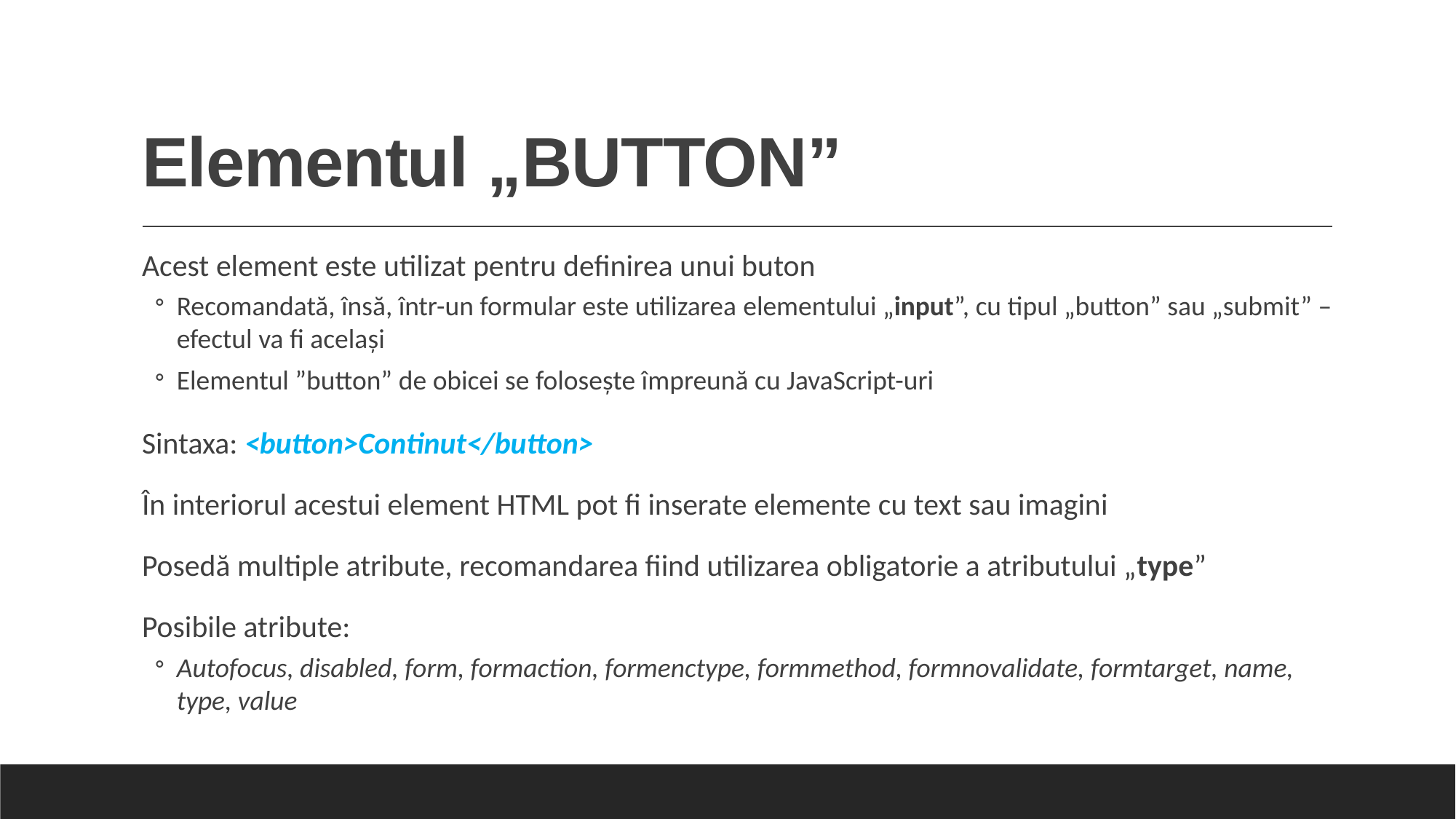

# Elementul „BUTTON”
Acest element este utilizat pentru definirea unui buton
Recomandată, însă, într-un formular este utilizarea elementului „input”, cu tipul „button” sau „submit” – efectul va fi acelaşi
Elementul ”button” de obicei se folosește împreună cu JavaScript-uri
Sintaxa: <button>Continut</button>
În interiorul acestui element HTML pot fi inserate elemente cu text sau imagini
Posedă multiple atribute, recomandarea fiind utilizarea obligatorie a atributului „type”
Posibile atribute:
Autofocus, disabled, form, formaction, formenctype, formmethod, formnovalidate, formtarget, name, type, value